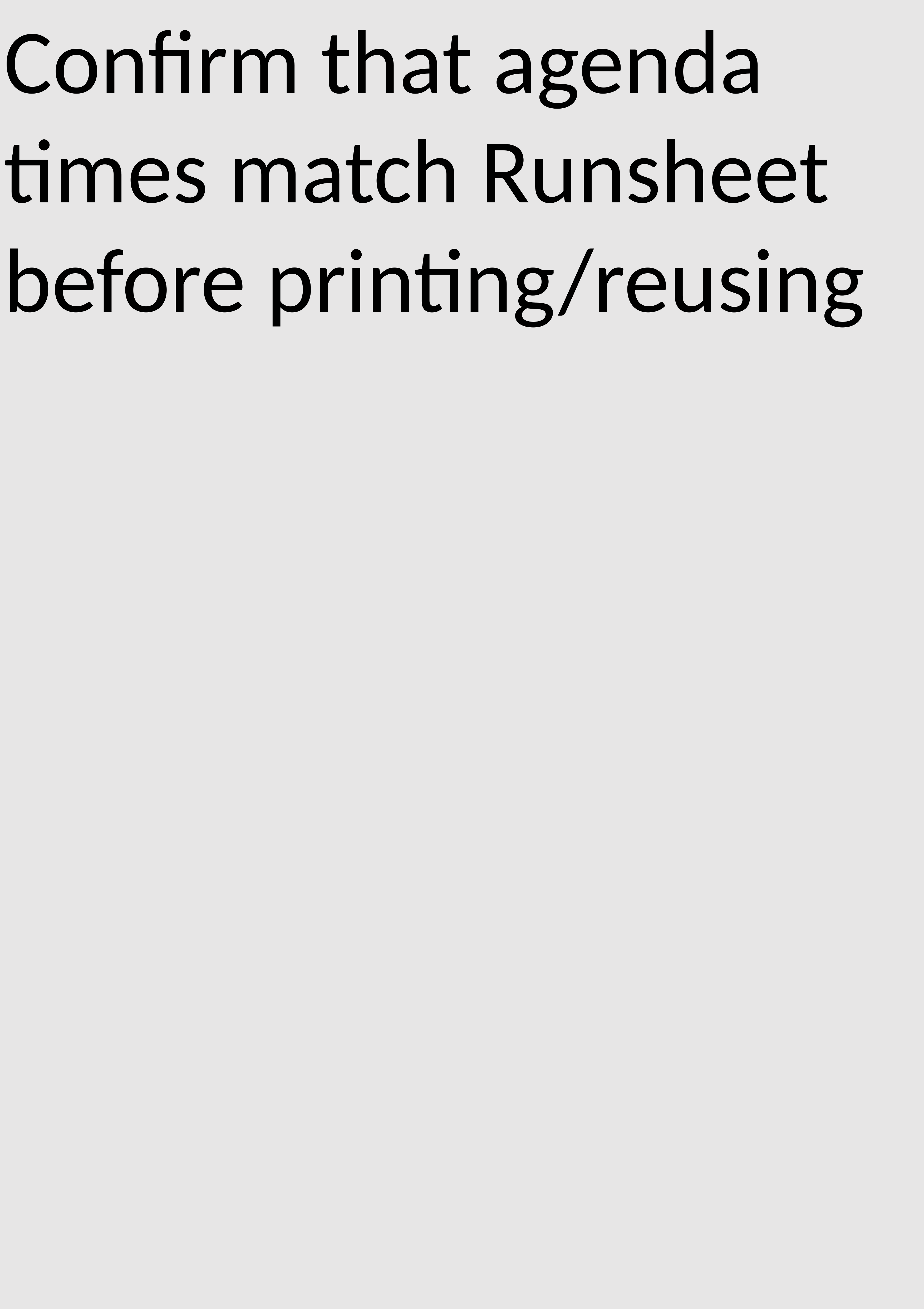

Confirm that agenda times match Runsheet before printing/reusing